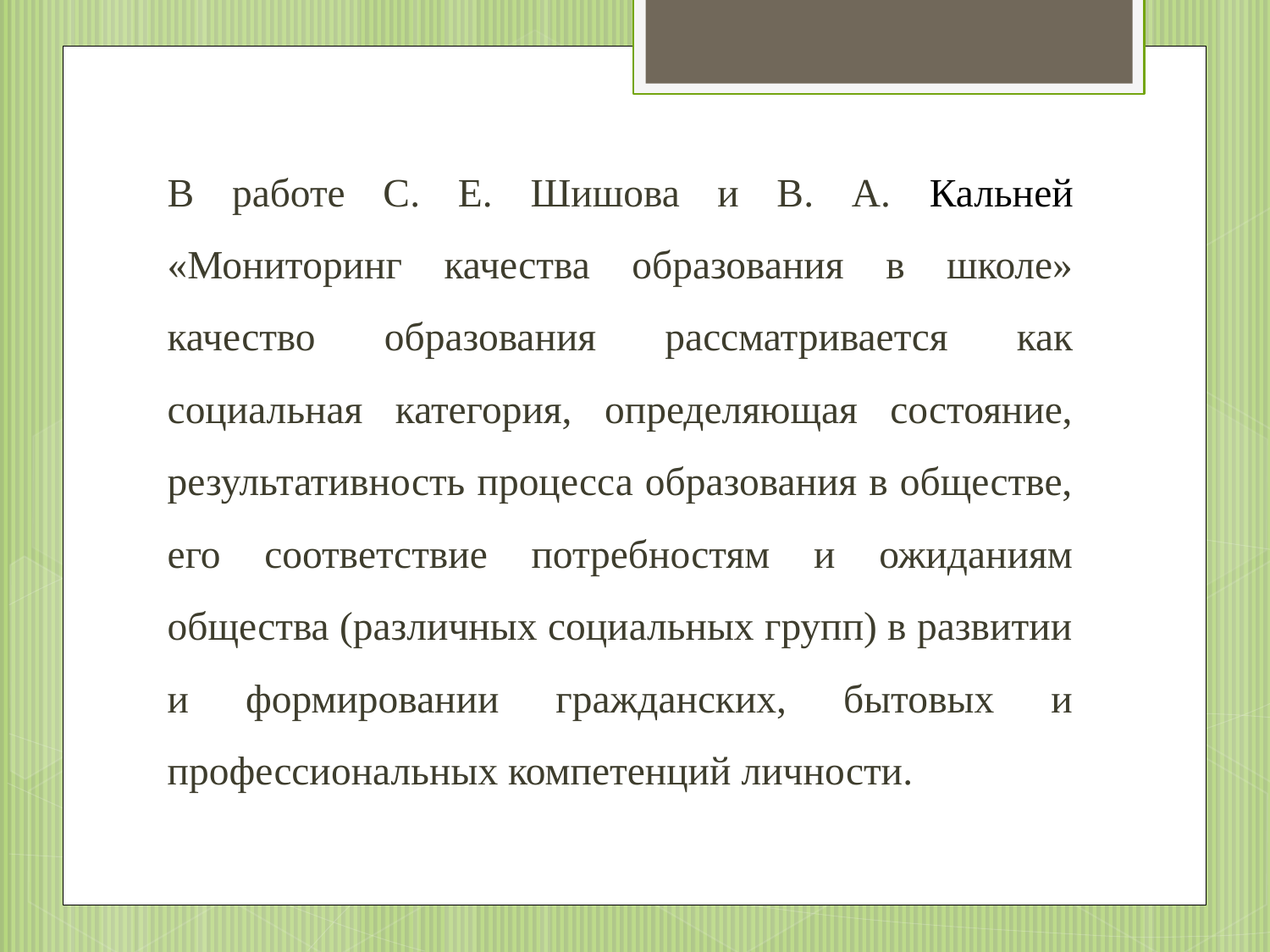

В работе С. Е. Шишова и В. А. Кальней «Мониторинг качества образования в школе» качество образования рассматривается как социальная категория, определяющая состояние, результативность процесса образования в обществе, его соответствие потребностям и ожиданиям общества (различных социальных групп) в развитии и формировании гражданских, бытовых и профессиональных компетенций личности.